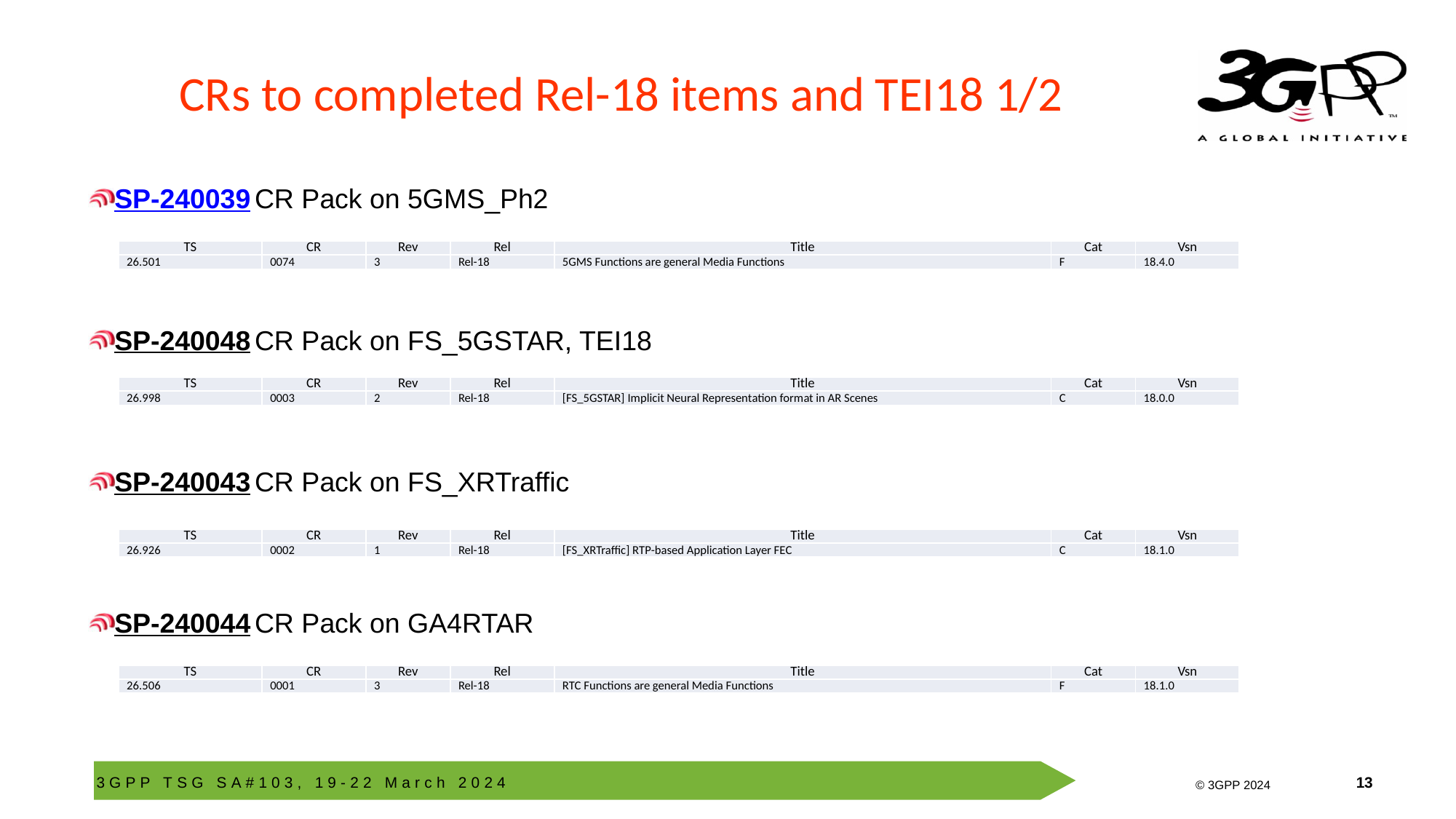

# CRs to completed Rel-18 items and TEI18 1/2
SP-240039 CR Pack on 5GMS_Ph2

SP-240048 CR Pack on FS_5GSTAR, TEI18

SP-240043 CR Pack on FS_XRTraffic

SP-240044 CR Pack on GA4RTAR

| TS | CR | Rev | Rel | Title | Cat | Vsn |
| --- | --- | --- | --- | --- | --- | --- |
| 26.501 | 0074 | 3 | Rel-18 | 5GMS Functions are general Media Functions | F | 18.4.0 |
| TS | CR | Rev | Rel | Title | Cat | Vsn |
| --- | --- | --- | --- | --- | --- | --- |
| 26.998 | 0003 | 2 | Rel-18 | [FS\_5GSTAR] Implicit Neural Representation format in AR Scenes | C | 18.0.0 |
| TS | CR | Rev | Rel | Title | Cat | Vsn |
| --- | --- | --- | --- | --- | --- | --- |
| 26.926 | 0002 | 1 | Rel-18 | [FS\_XRTraffic] RTP-based Application Layer FEC | C | 18.1.0 |
| TS | CR | Rev | Rel | Title | Cat | Vsn |
| --- | --- | --- | --- | --- | --- | --- |
| 26.506 | 0001 | 3 | Rel-18 | RTC Functions are general Media Functions | F | 18.1.0 |